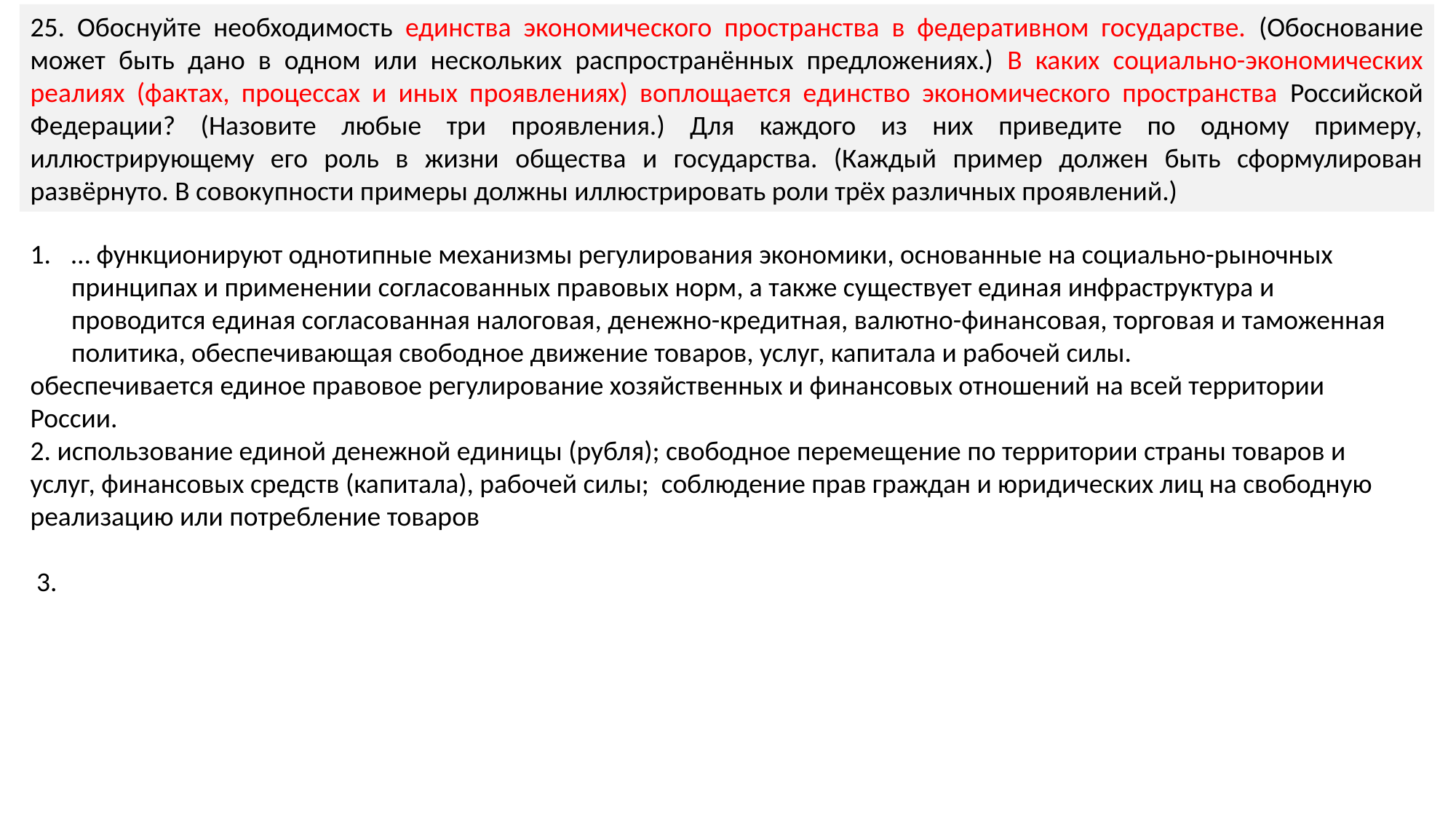

25. Обоснуйте необходимость единства экономического пространства в федеративном государстве. (Обоснование может быть дано в одном или нескольких распространённых предложениях.) В каких социально-экономических реалиях (фактах, процессах и иных проявлениях) воплощается единство экономического пространства Российской Федерации? (Назовите любые три проявления.) Для каждого из них приведите по одному примеру, иллюстрирующему его роль в жизни общества и государства. (Каждый пример должен быть сформулирован развёрнуто. В совокупности примеры должны иллюстрировать роли трёх различных проявлений.)
… функционируют однотипные механизмы регулирования экономики, основанные на социально-рыночных принципах и применении согласованных правовых норм, а также существует единая инфраструктура и проводится единая согласованная налоговая, денежно-кредитная, валютно-финансовая, торговая и таможенная политика, обеспечивающая свободное движение товаров, услуг, капитала и рабочей силы.
обеспечивается единое правовое регулирование хозяйственных и финансовых отношений на всей территории России.
2. использование единой денежной единицы (рубля); свободное перемещение по территории страны товаров и услуг, финансовых средств (капитала), рабочей силы;  соблюдение прав граждан и юридических лиц на свободную реализацию или потребление товаров

 3.